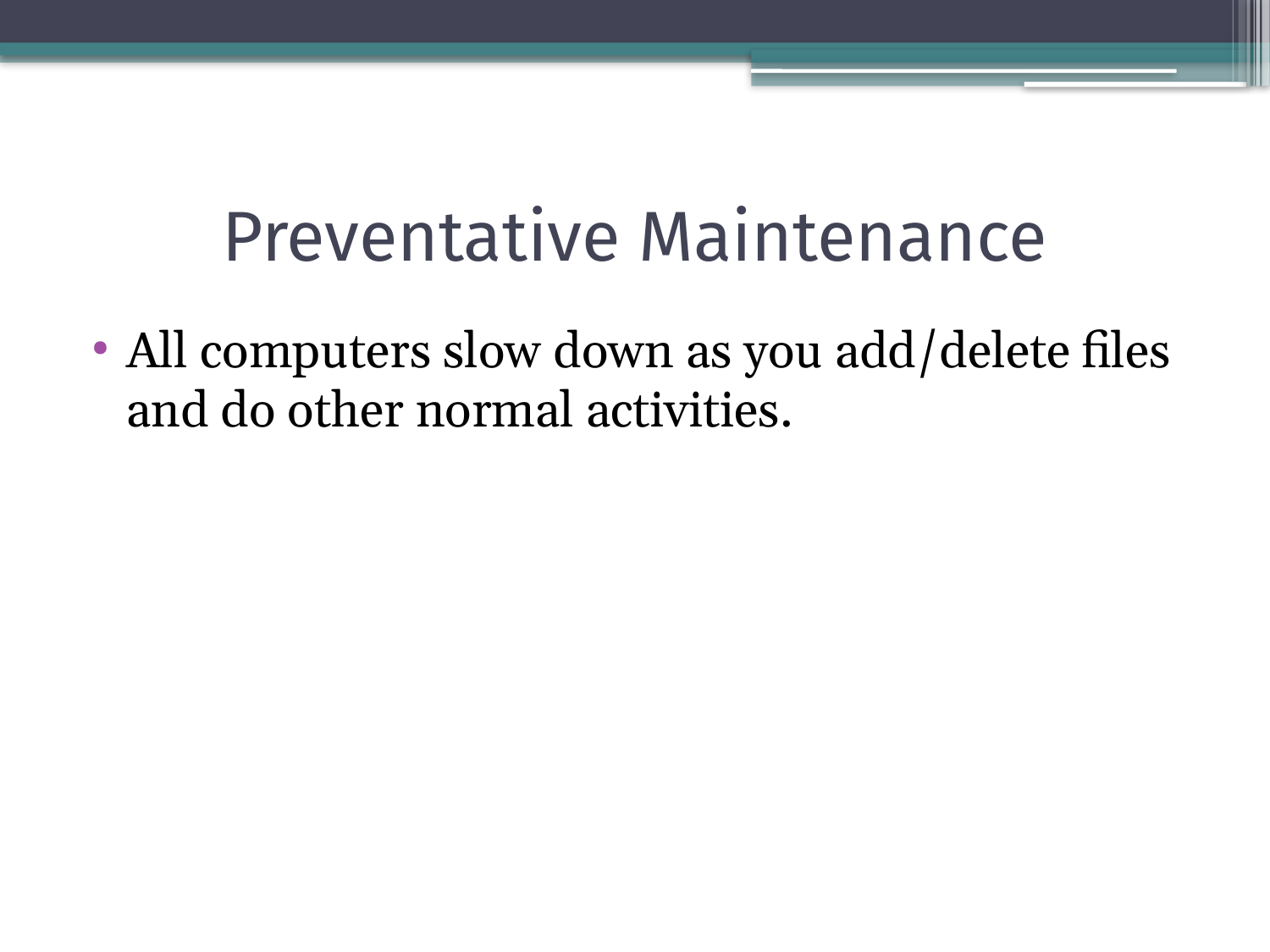

# Preventative Maintenance
All computers slow down as you add/delete files and do other normal activities.